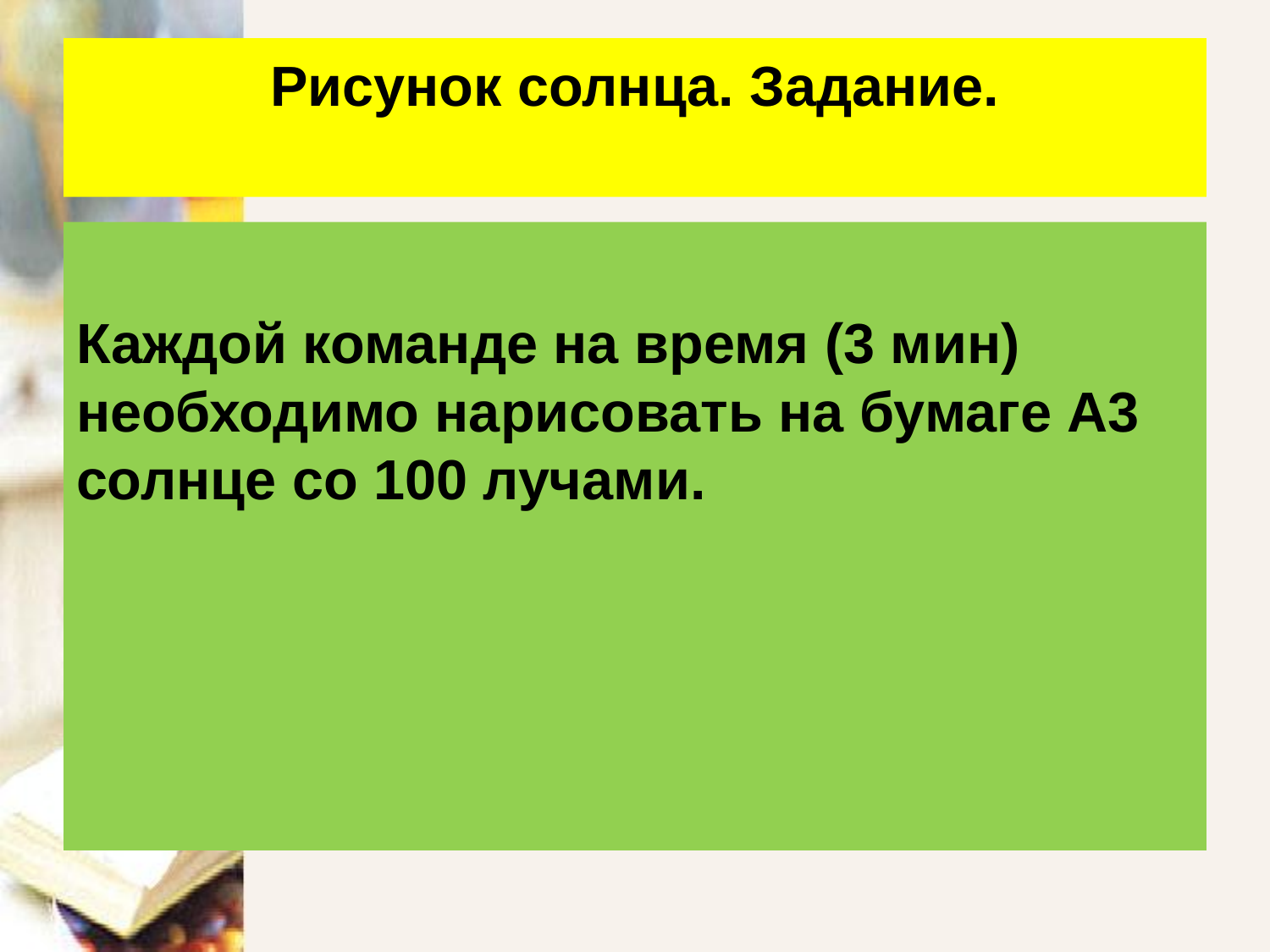

# Рисунок солнца. Задание.

Каждой команде на время (3 мин) необходимо нарисовать на бумаге А3 солнце со 100 лучами.